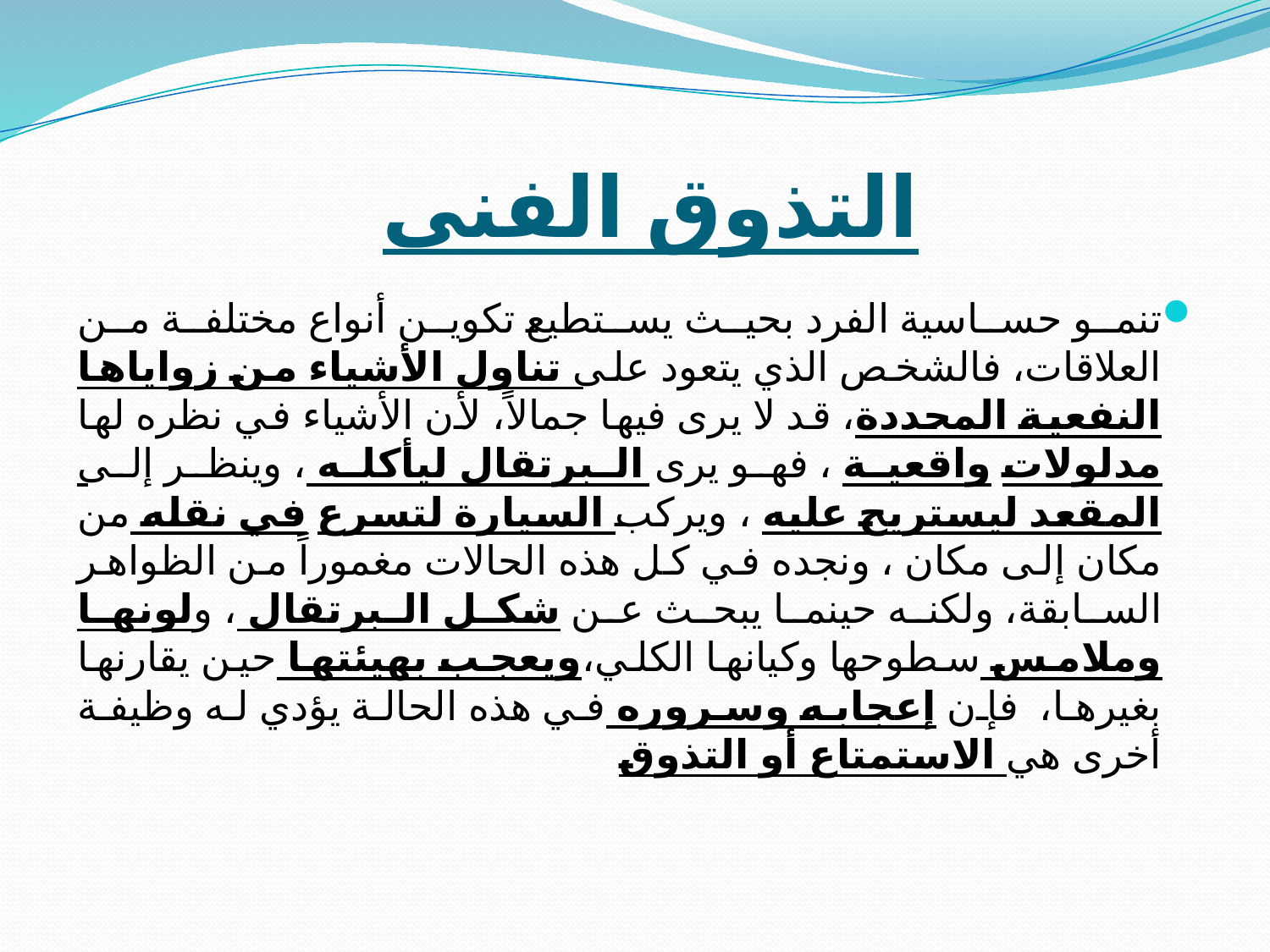

# التذوق الفنى
تنمو حساسية الفرد بحيث يستطيع تكوين أنواع مختلفة من العلاقات، فالشخص الذي يتعود على تناول الأشياء من زواياها النفعية المحددة، قد لا يرى فيها جمالاً، لأن الأشياء في نظره لها مدلولات واقعية ، فهو يرى البرتقال ليأكله ، وينظر إلى المقعد ليستريح عليه ، ويركب السيارة لتسرع في نقله من مكان إلى مكان ، ونجده في كل هذه الحالات مغموراً من الظواهر السابقة، ولكنه حينما يبحث عن شكل البرتقال ، ولونها وملامس سطوحها وكيانها الكلي،ويعجب بهيئتها حين يقارنها بغيرها،  فإن إعجابه وسروره في هذه الحالة يؤدي له وظيفة أخرى هي الاستمتاع أو التذوق